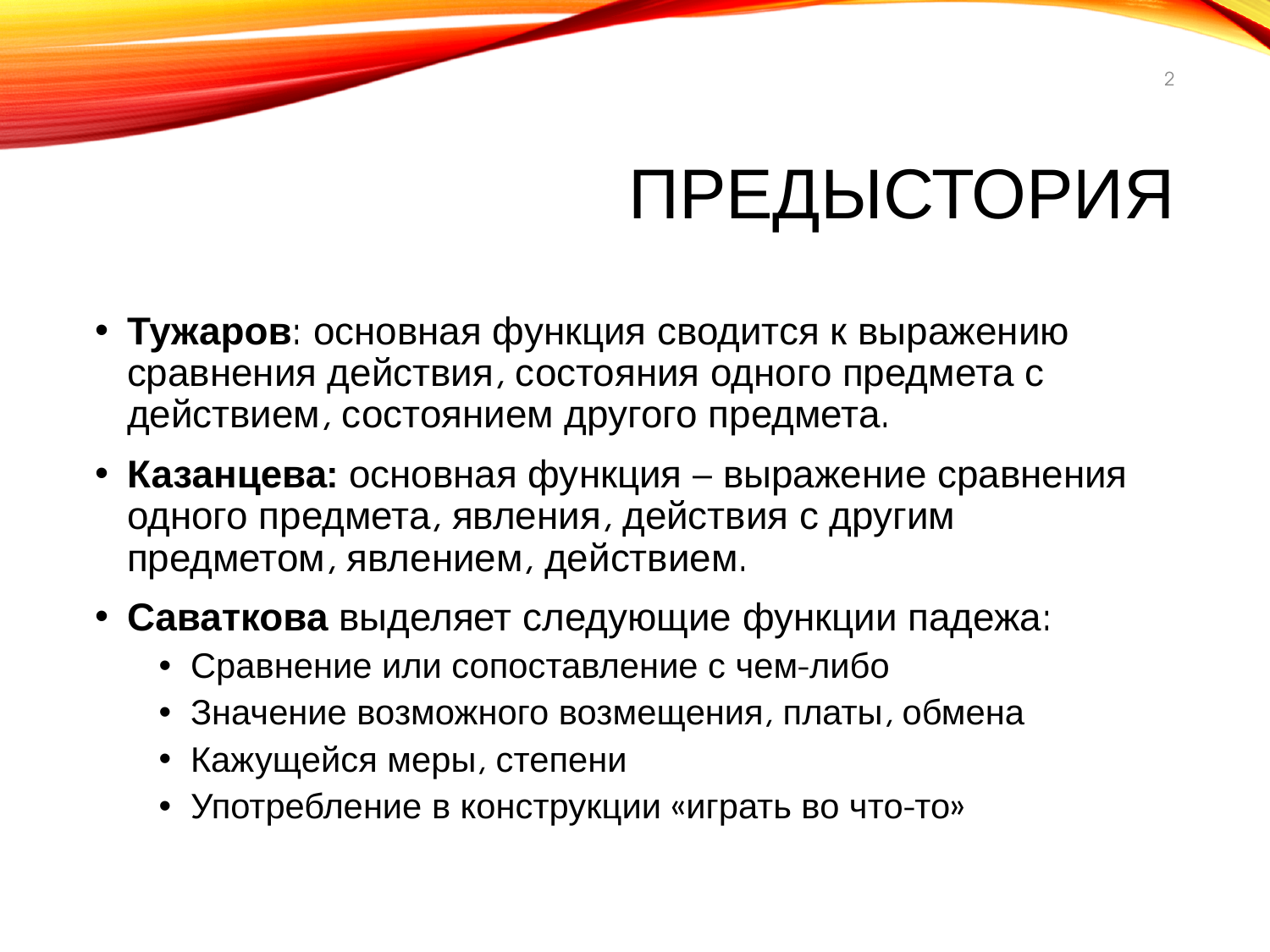

2
# Предыстория
Тужаров: основная функция сводится к выражению сравнения действия, состояния одного предмета с действием, состоянием другого предмета.
Казанцева: основная функция – выражение сравнения одного предмета, явления, действия с другим предметом, явлением, действием.
Саваткова выделяет следующие функции падежа:
Сравнение или сопоставление с чем-либо
Значение возможного возмещения, платы, обмена
Кажущейся меры, степени
Употребление в конструкции «играть во что-то»